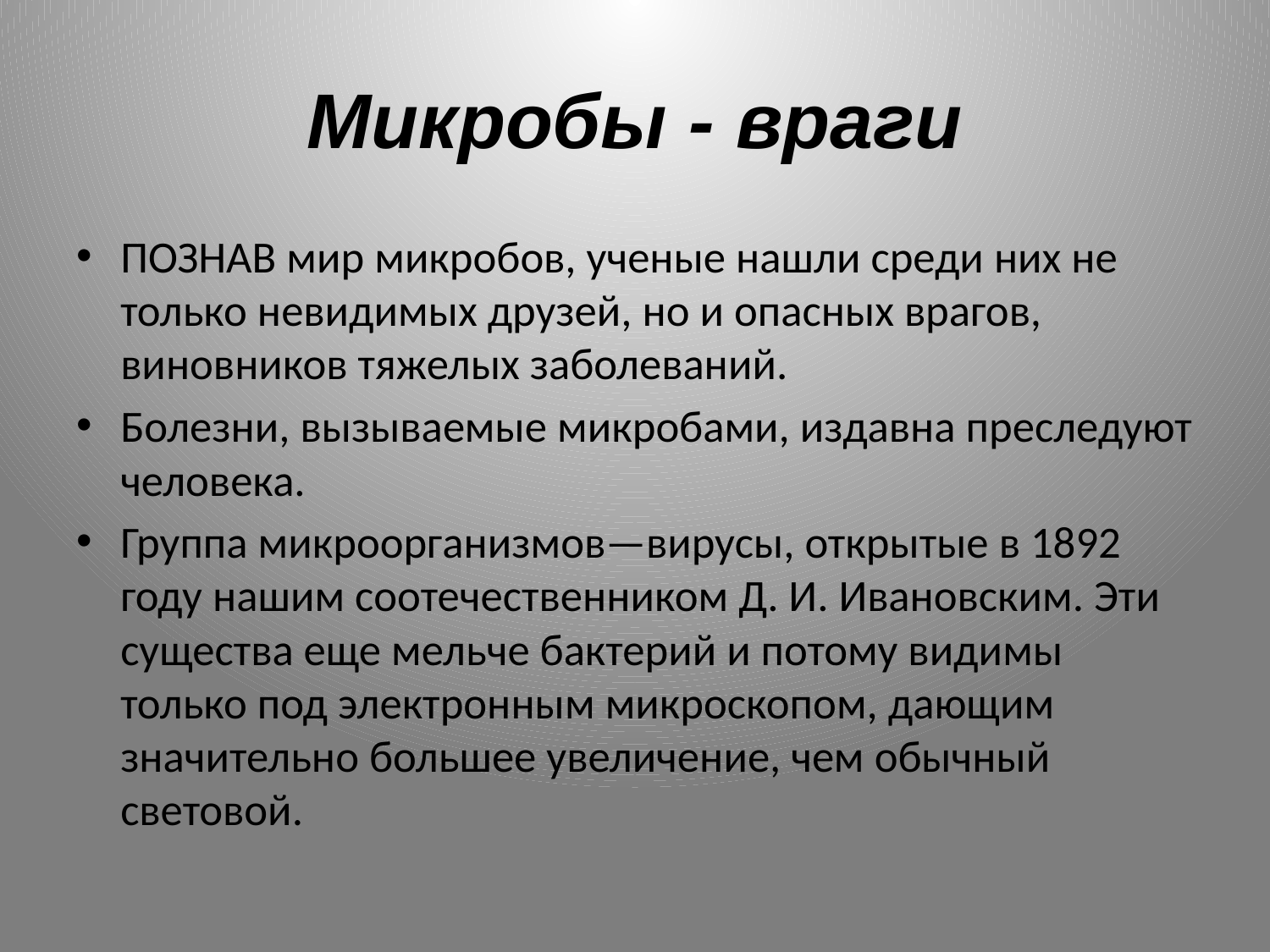

# Микробы - враги
ПОЗНАВ мир микробов, ученые нашли среди них не только невидимых друзей, но и опасных врагов, виновников тяжелых заболеваний.
Болезни, вызываемые микробами, издавна преследуют человека.
Группа микроорганизмов—вирусы, открытые в 1892 году нашим соотечественником Д. И. Ивановским. Эти существа еще мельче бактерий и потому видимы только под электронным микроскопом, дающим значительно большее увеличение, чем обычный световой.